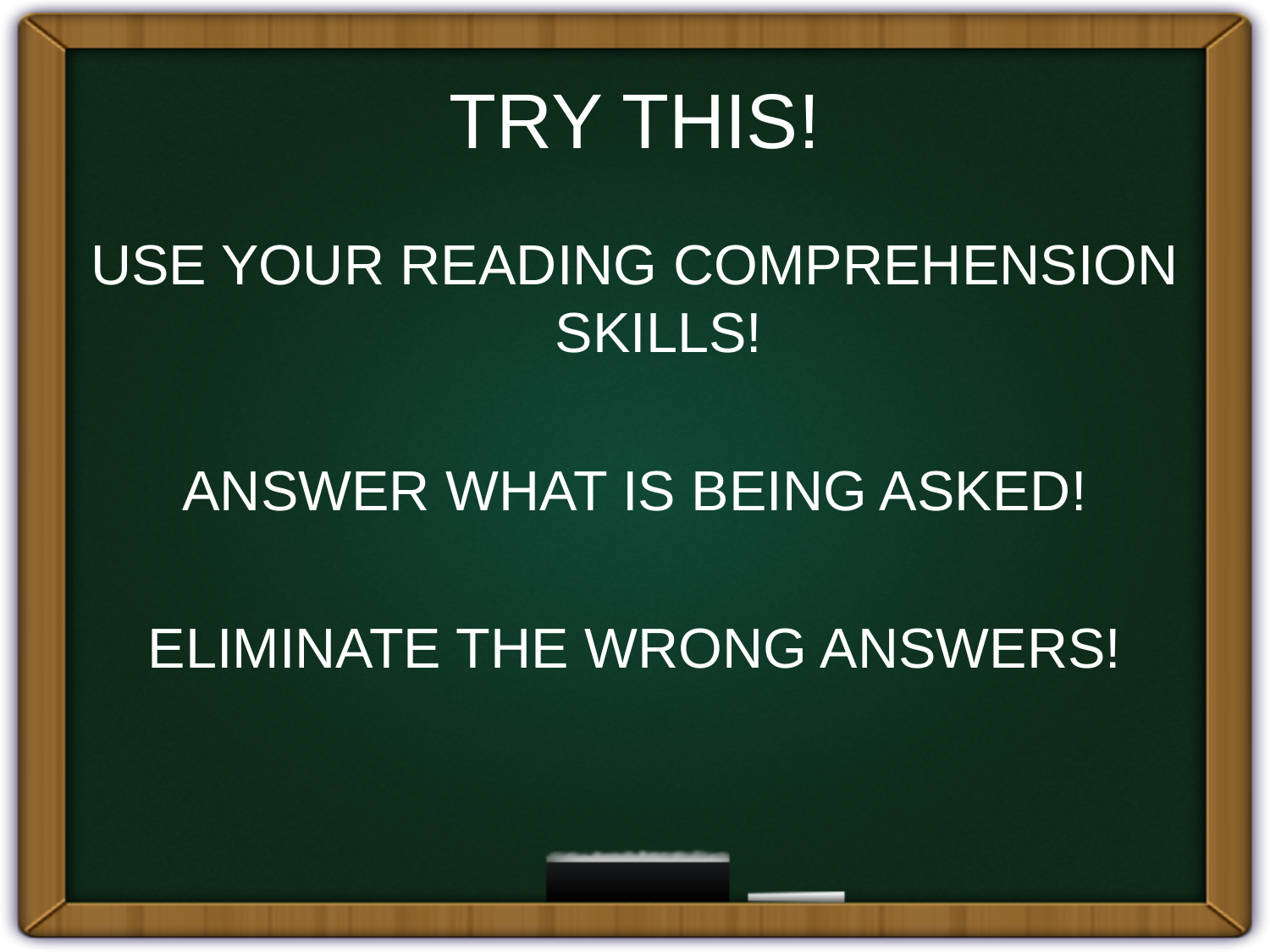

# TRY THIS!
USE YOUR READING COMPREHENSION SKILLS!

ANSWER WHAT IS BEING ASKED!

ELIMINATE THE WRONG ANSWERS!